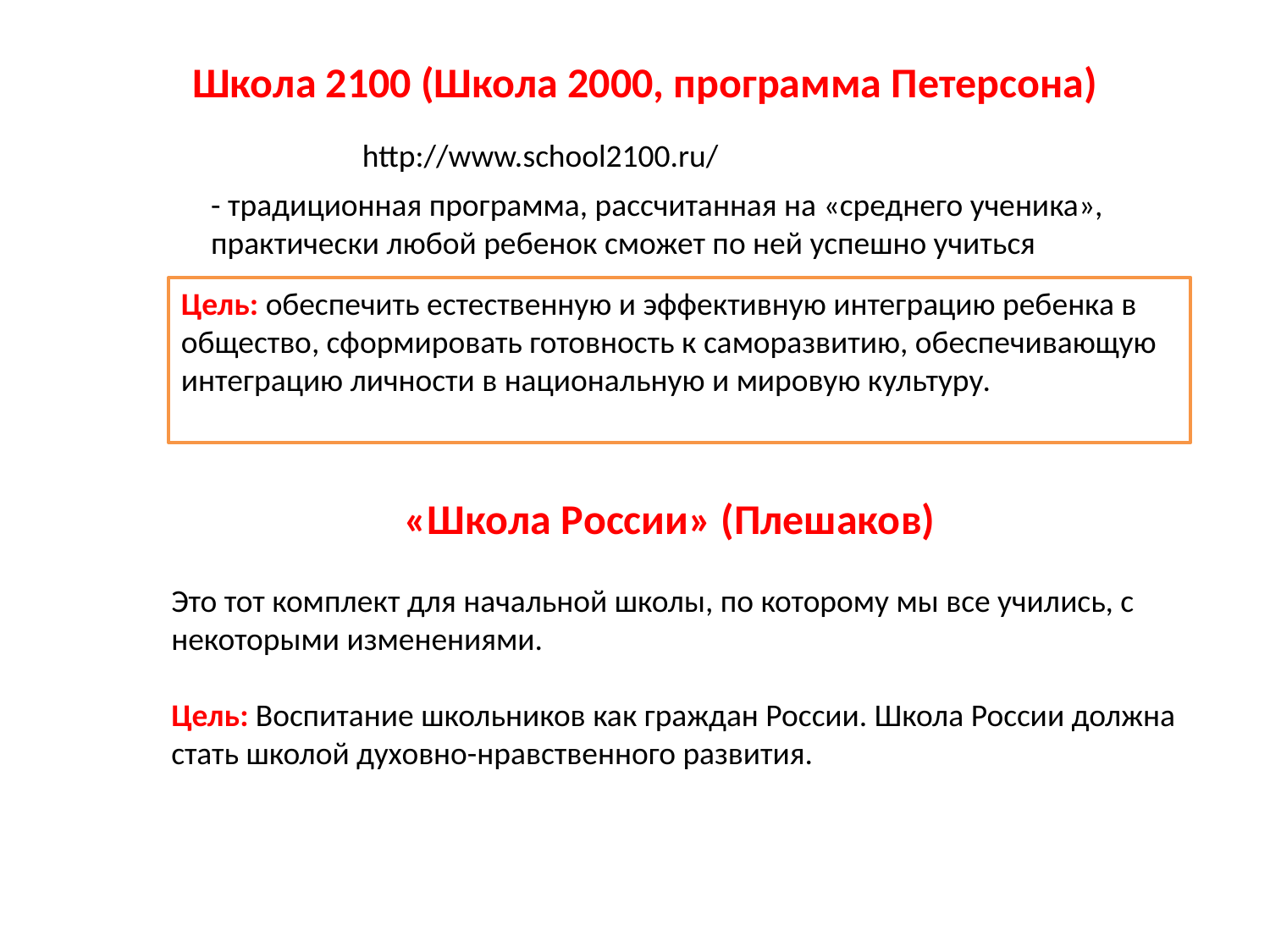

Школа 2100 (Школа 2000, программа Петерсона)
http://www.school2100.ru/
- традиционная программа, рассчитанная на «среднего ученика», практически любой ребенок сможет по ней успешно учиться
Цель: обеспечить естественную и эффективную интеграцию ребенка в общество, сформировать готовность к саморазвитию, обеспечивающую интеграцию личности в национальную и мировую культуру.

«Школа России» (Плешаков)

Это тот комплект для начальной школы, по которому мы все учились, с некоторыми изменениями.

Цель: Воспитание школьников как граждан России. Школа России должна стать школой духовно-нравственного развития.